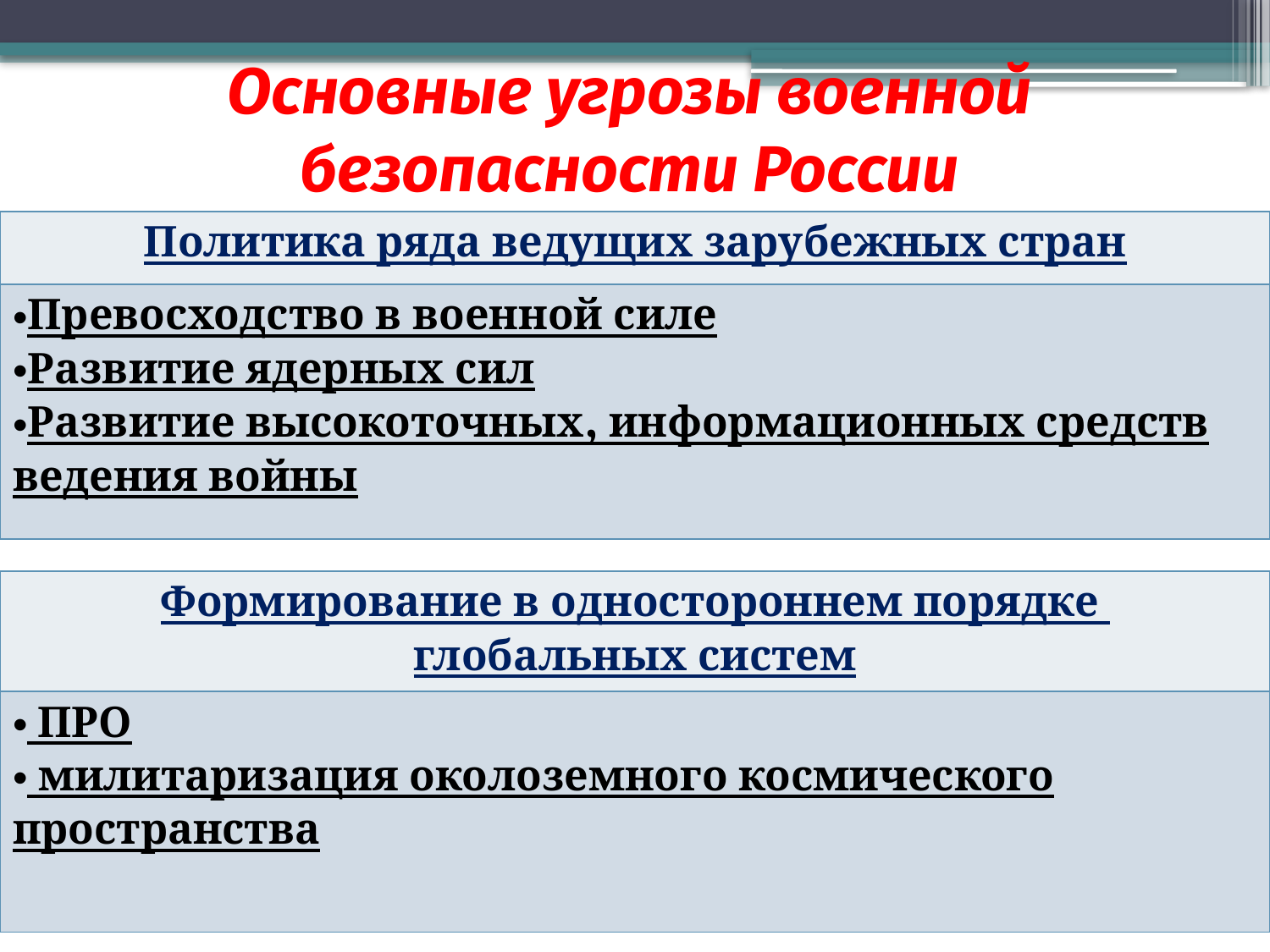

# Основные угрозы военной безопасности России
| Политика ряда ведущих зарубежных стран |
| --- |
| Превосходство в военной силе Развитие ядерных сил Развитие высокоточных, информационных средств ведения войны |
| Формирование в одностороннем порядке глобальных систем |
| --- |
| ПРО милитаризация околоземного космического пространства |